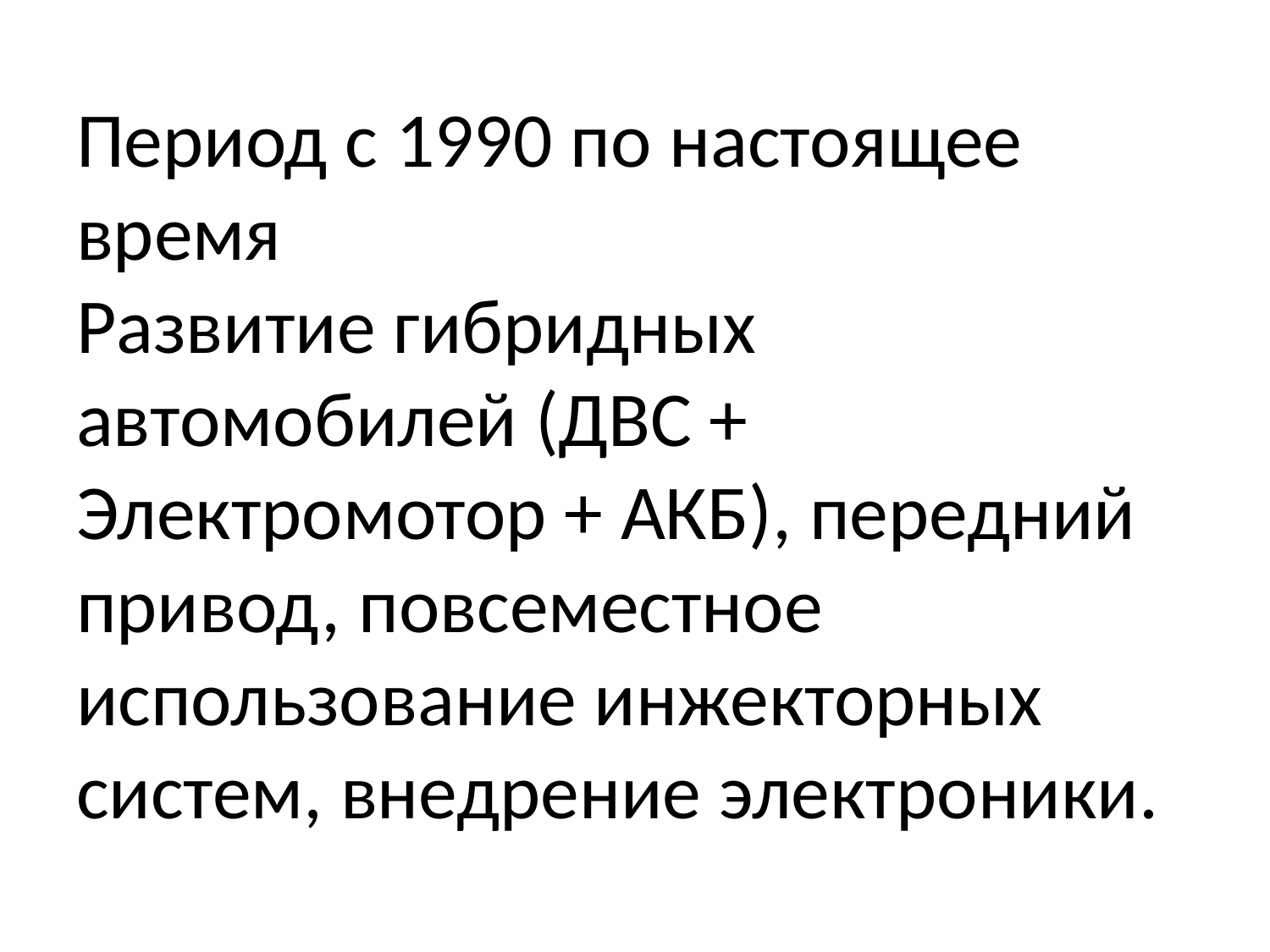

# Период с 1990 по настоящее время Развитие гибридных автомобилей (ДВС + Электромотор + АКБ), передний привод, повсеместное использование инжекторных систем, внедрение электроники.